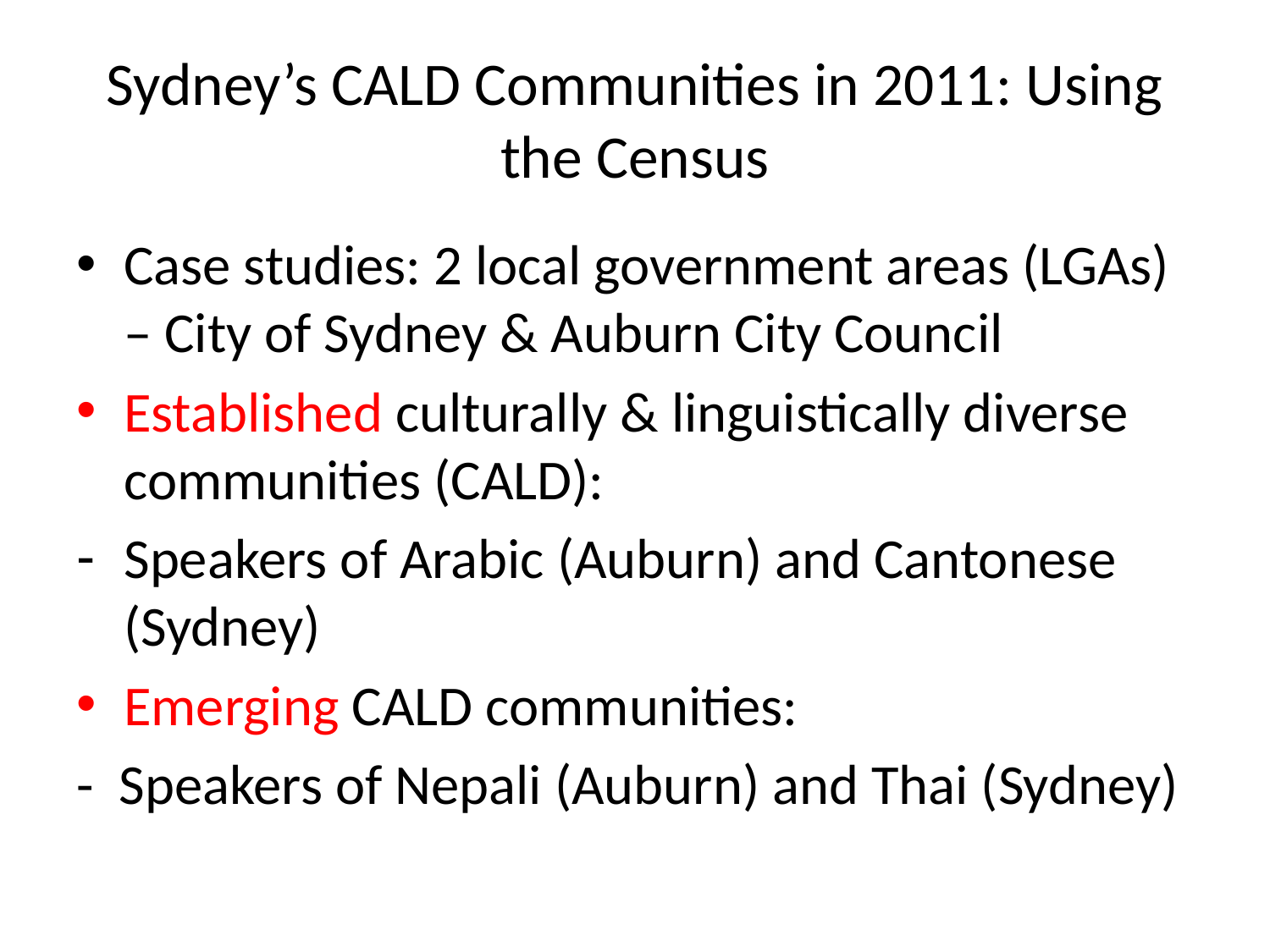

# Sydney’s CALD Communities in 2011: Using the Census
Case studies: 2 local government areas (LGAs) – City of Sydney & Auburn City Council
Established culturally & linguistically diverse communities (CALD):
Speakers of Arabic (Auburn) and Cantonese (Sydney)
Emerging CALD communities:
-  Speakers of Nepali (Auburn) and Thai (Sydney)